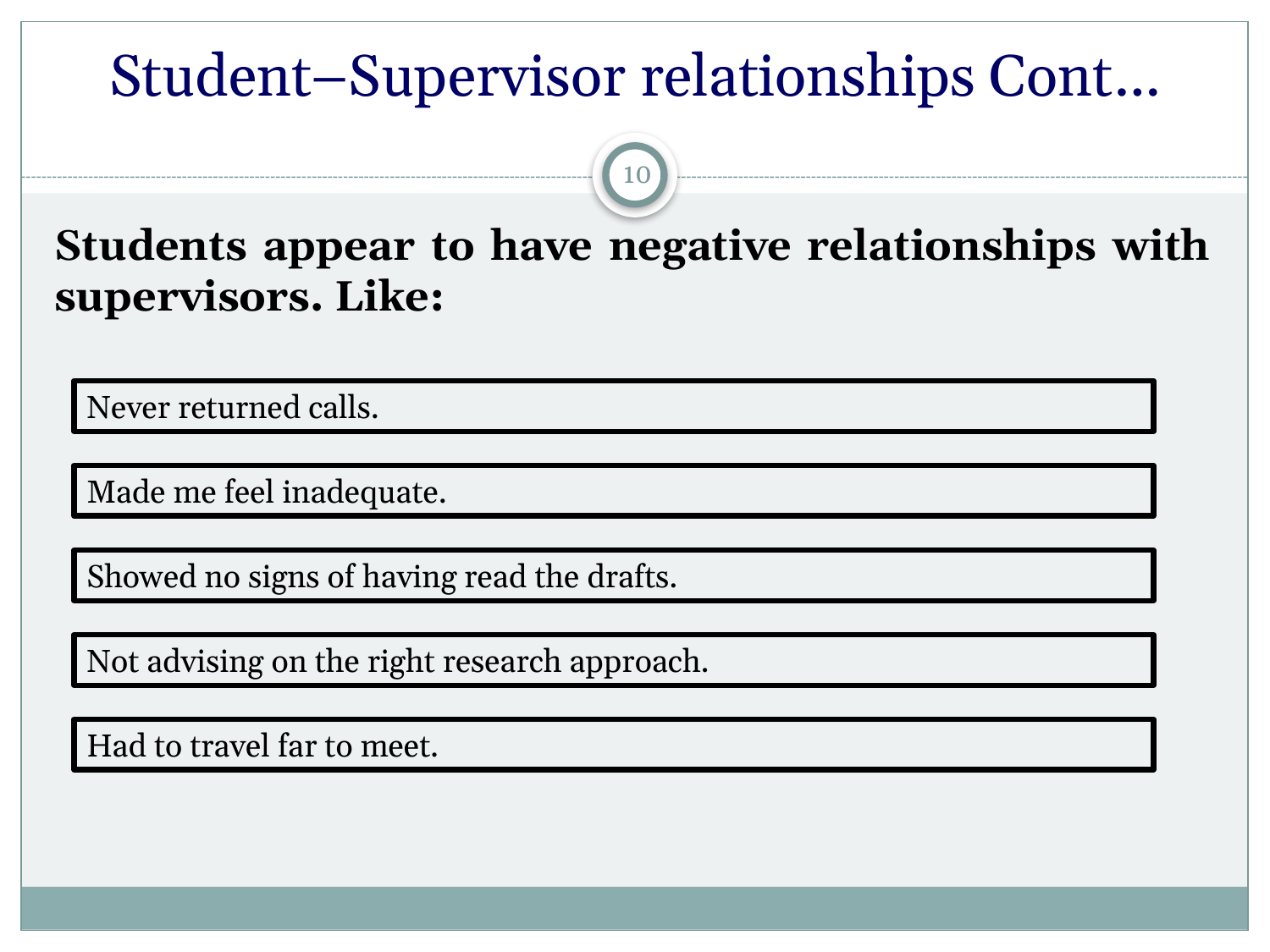

Student–Supervisor relationships Cont…
10
Students appear to have negative relationships with supervisors. Like:

Never returned calls.
Made me feel inadequate.
Showed no signs of having read the drafts.
Not advising on the right research approach.
Had to travel far to meet.